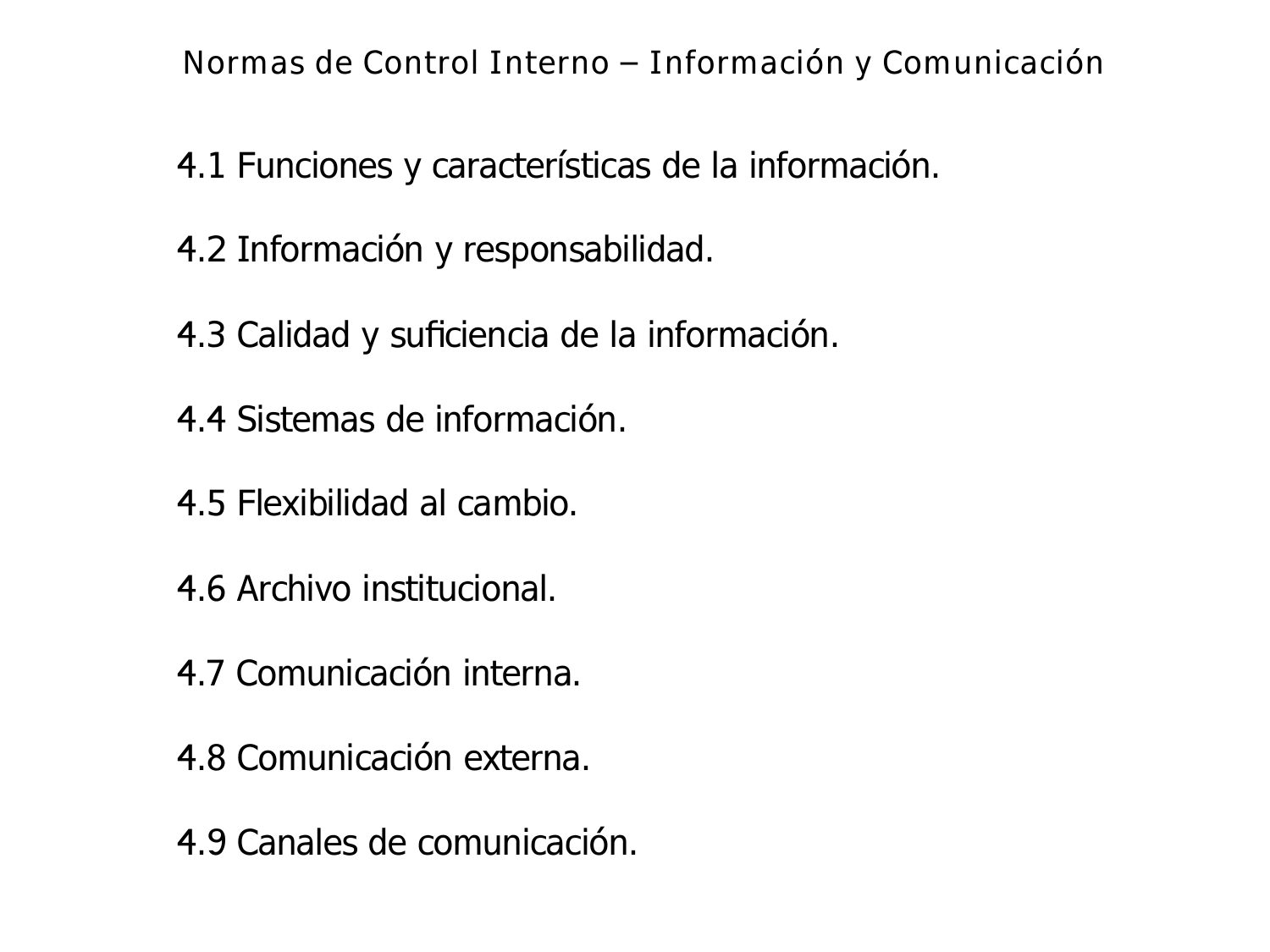

Normas de Control Interno – Información y Comunicación
4.1 Funciones y características de la información.

4.2 Información y responsabilidad.

4.3 Calidad y suficiencia de la información.

4.4 Sistemas de información.

4.5 Flexibilidad al cambio.

4.6 Archivo institucional.

4.7 Comunicación interna.

4.8 Comunicación externa.

4.9 Canales de comunicación.